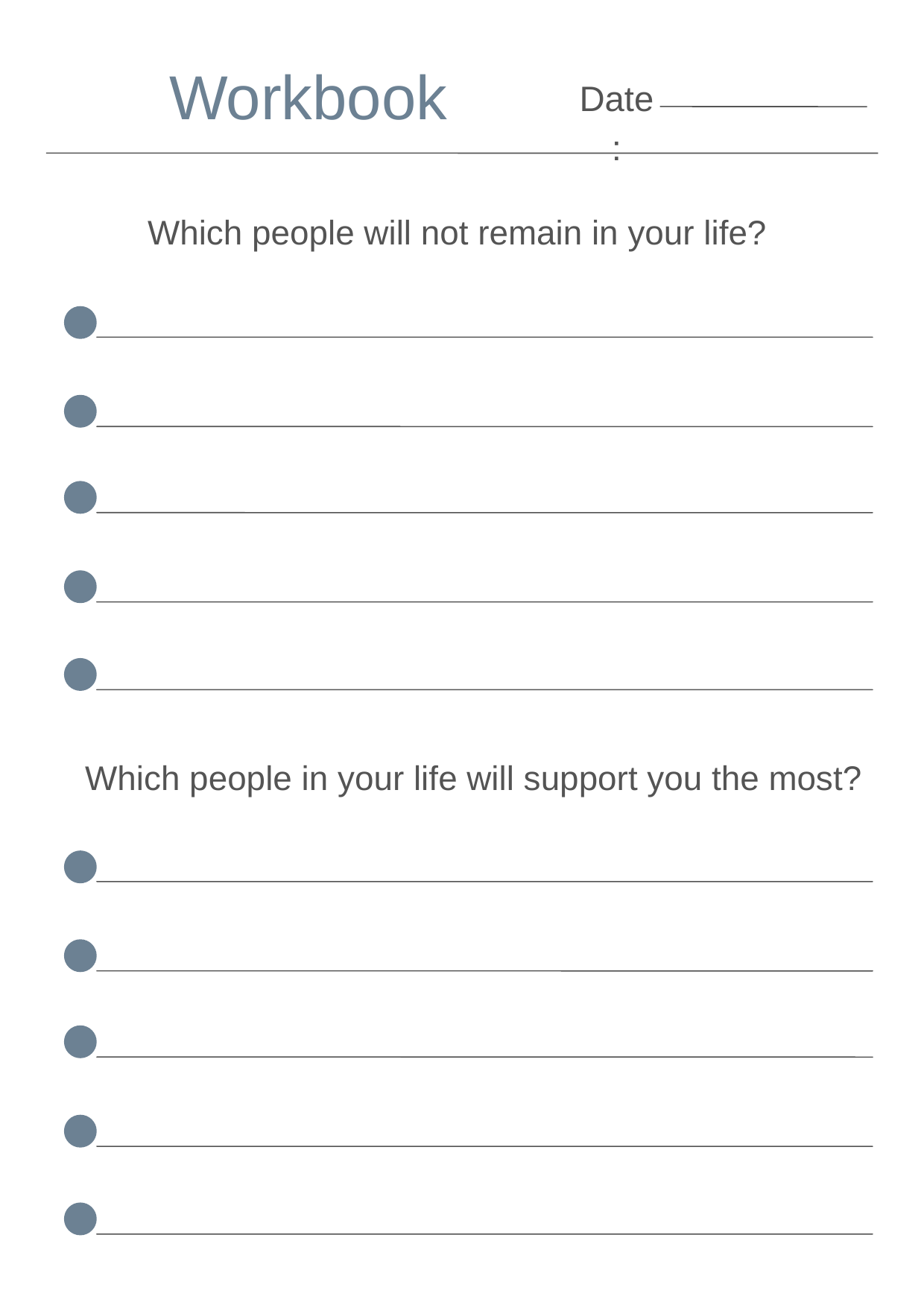

Workbook
Date:

Which people will not remain in your life?

Which people in your life will support you the most?